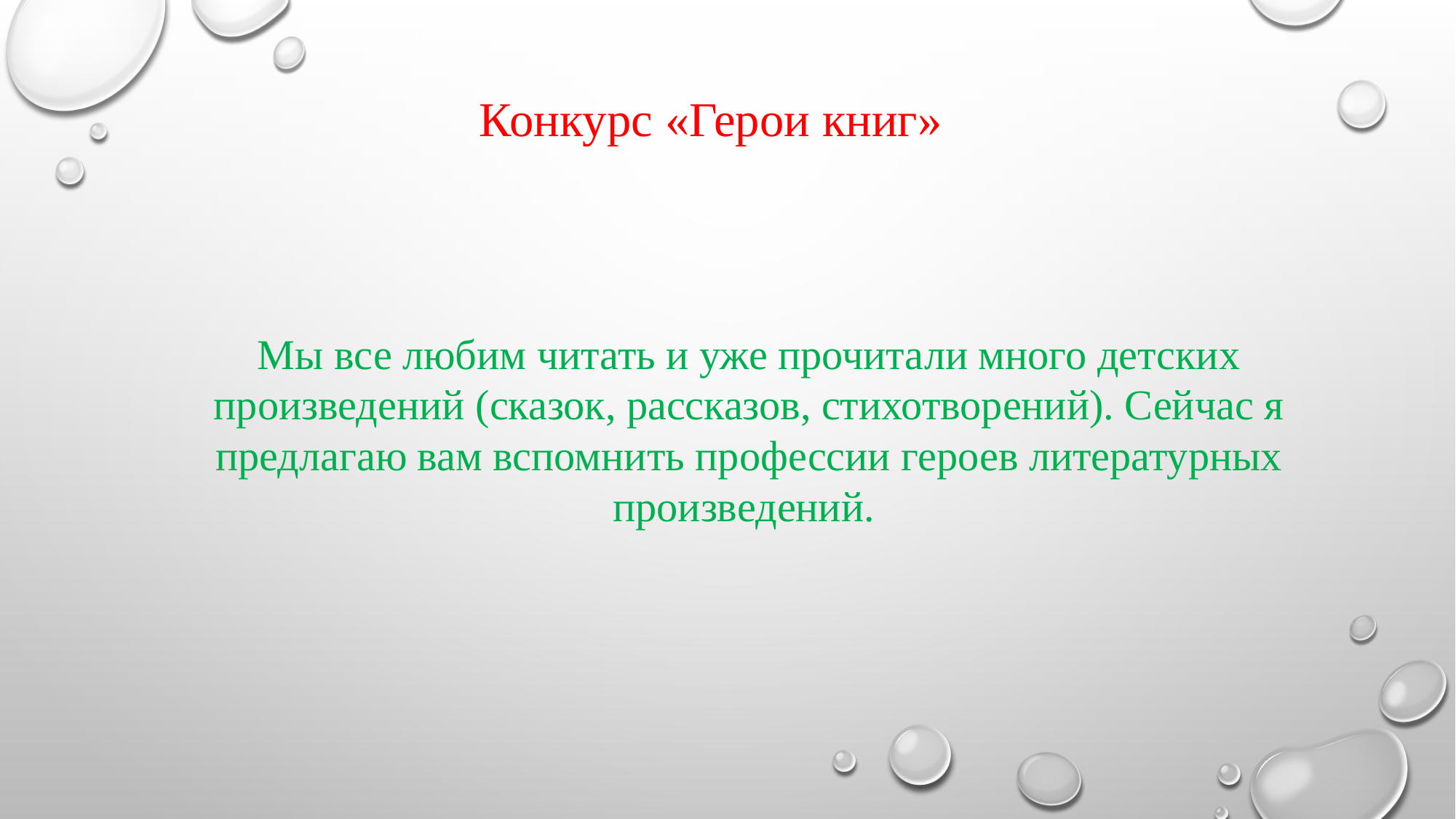

Конкурс «Герои книг»
Мы все любим читать и уже прочитали много детских произведений (сказок, рассказов, стихотворений). Сейчас я предлагаю вам вспомнить профессии героев литературных произведений.